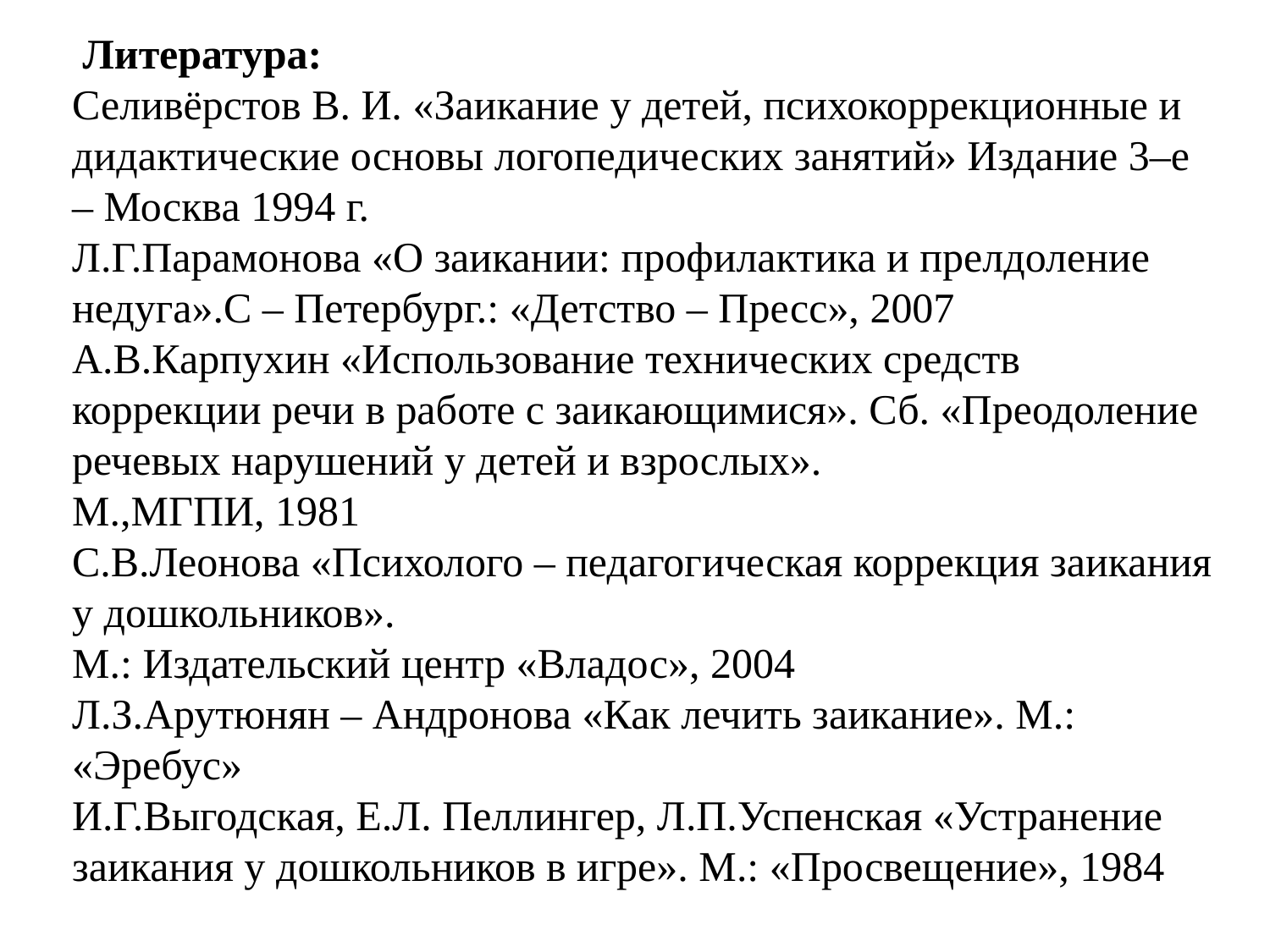

Литература:
Селивёрстов В. И. «Заикание у детей, психокоррекционные и дидактические основы логопедических занятий» Издание 3–е – Москва 1994 г.
Л.Г.Парамонова «О заикании: профилактика и прелдоление недуга».С – Петербург.: «Детство – Пресс», 2007
А.В.Карпухин «Использование технических средств коррекции речи в работе с заикающимися». Сб. «Преодоление речевых нарушений у детей и взрослых».
М.,МГПИ, 1981
С.В.Леонова «Психолого – педагогическая коррекция заикания у дошкольников».
М.: Издательский центр «Владос», 2004
Л.З.Арутюнян – Андронова «Как лечить заикание». М.: «Эребус»
И.Г.Выгодская, Е.Л. Пеллингер, Л.П.Успенская «Устранение заикания у дошкольников в игре». М.: «Просвещение», 1984